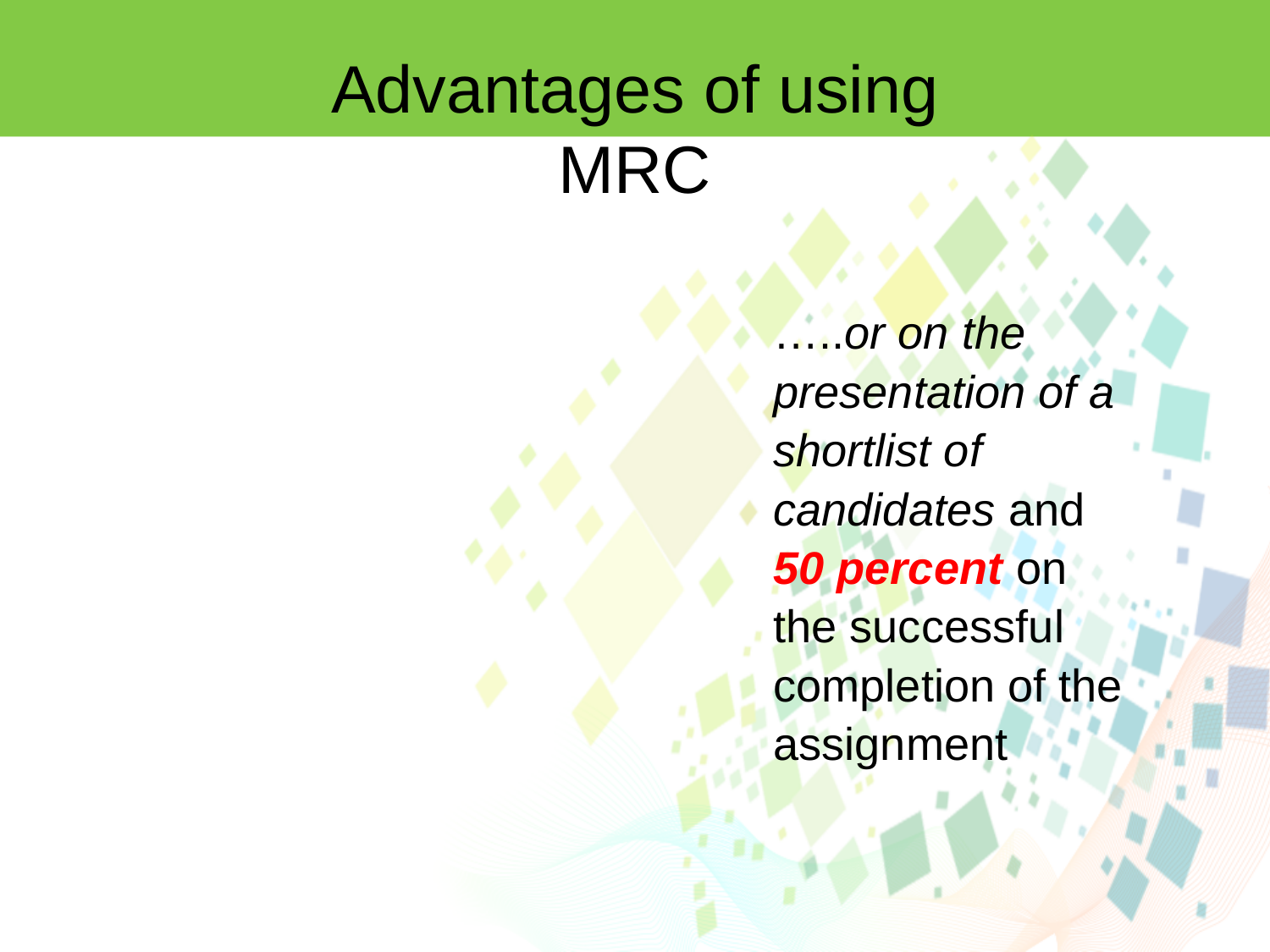

Advantages of using MRC
…..or on the presentation of a shortlist of candidates and 50 percent on the successful completion of the assignment